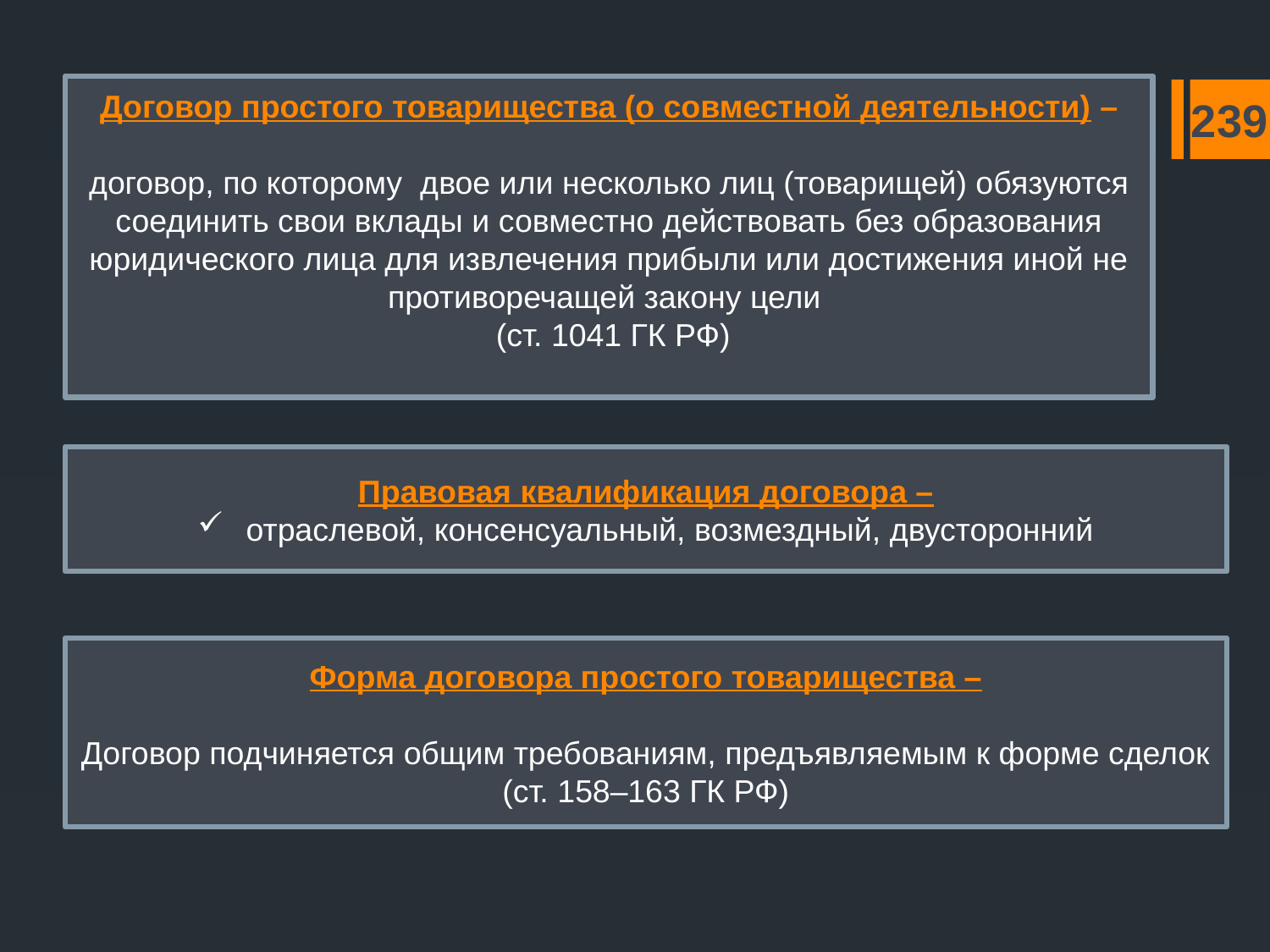

# Договор простого товарищества (о совместной деятельности) – договор, по которому  двое или несколько лиц (товарищей) обязуются соединить свои вклады и совместно действовать без образования юридического лица для извлечения прибыли или достижения иной не противоречащей закону цели (ст. 1041 ГК РФ)
239
Правовая квалификация договора –
 отраслевой, консенсуальный, возмездный, двусторонний
Форма договора простого товарищества –

Договор подчиняется общим требованиям, предъявляемым к форме сделок (ст. 158–163 ГК РФ)